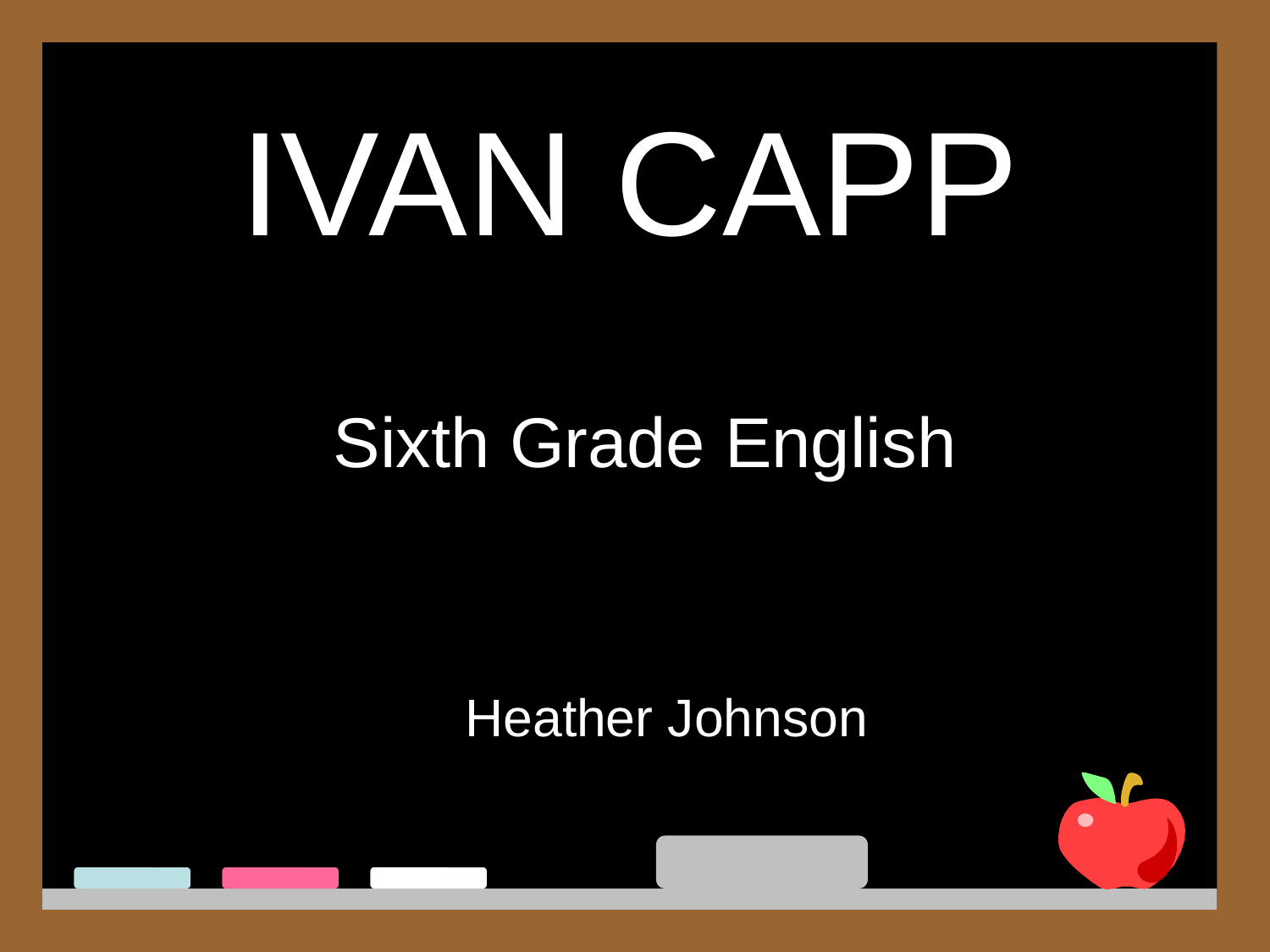

# IVAN CAPP
Sixth Grade English
Heather Johnson